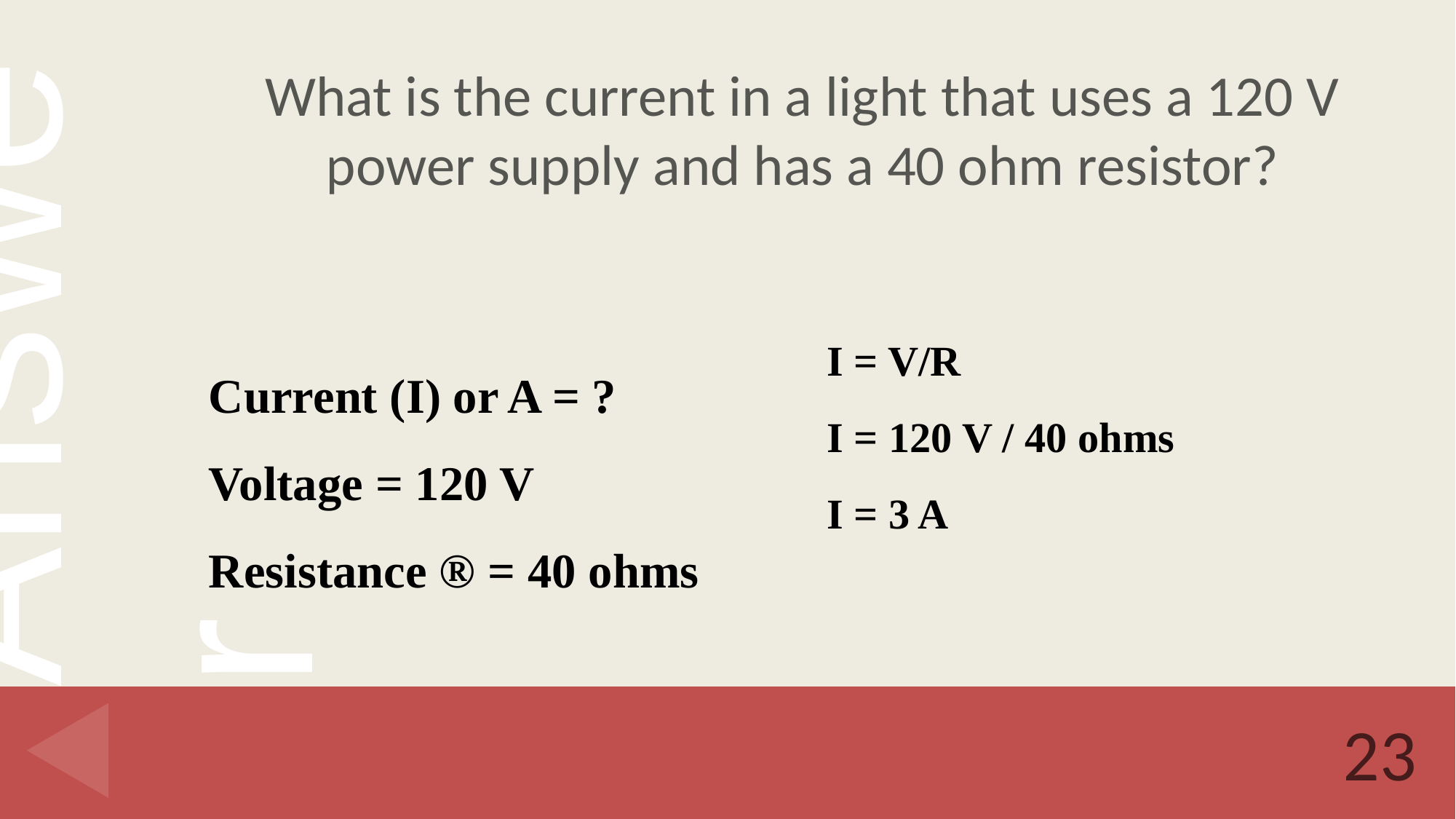

# What is the current in a light that uses a 120 V power supply and has a 40 ohm resistor?
Current (I) or A = ?
Voltage = 120 V
Resistance ® = 40 ohms
I = V/R
I = 120 V / 40 ohms
I = 3 A
23